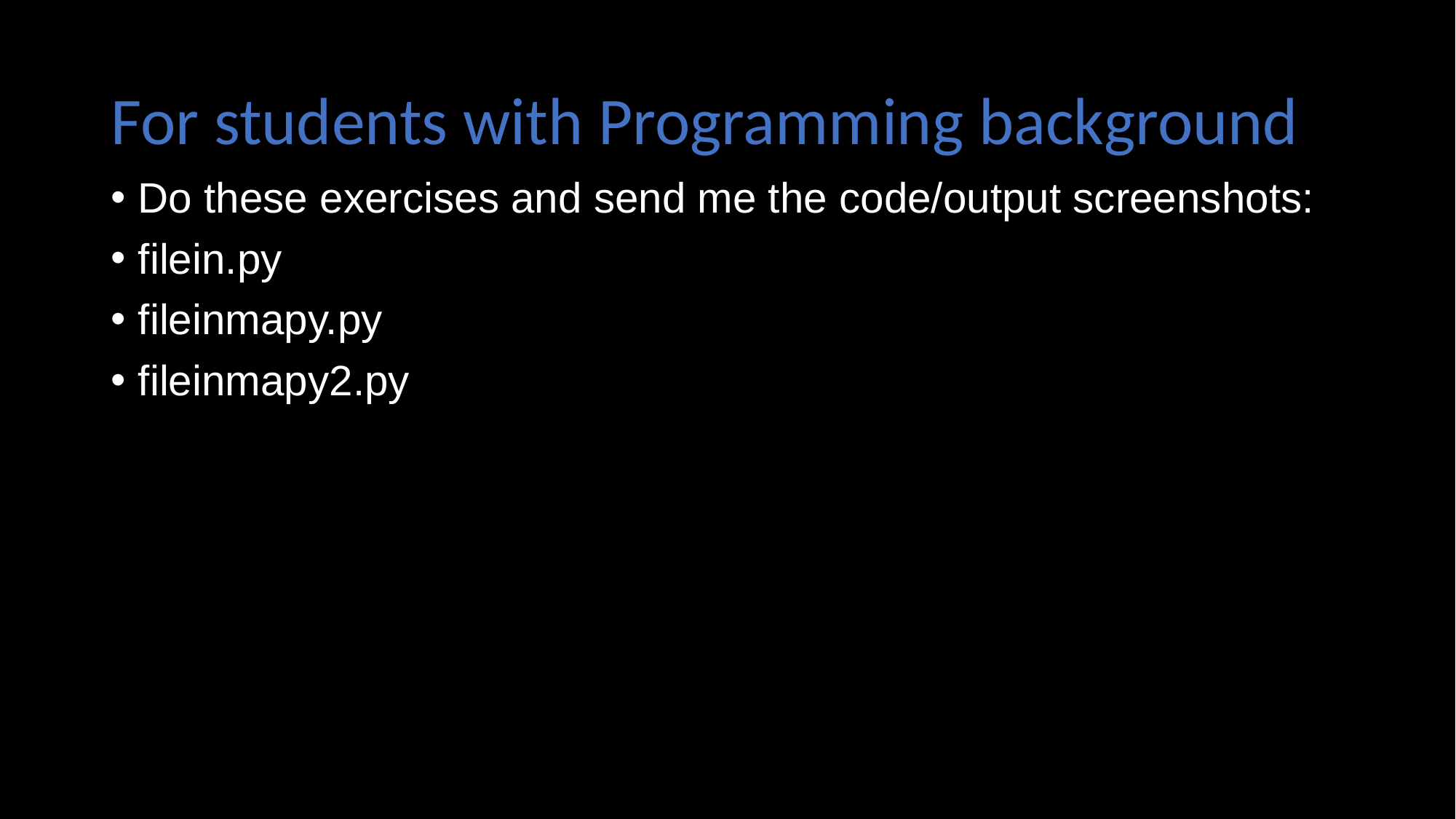

# For students with Programming background
Do these exercises and send me the code/output screenshots:
filein.py
fileinmapy.py
fileinmapy2.py